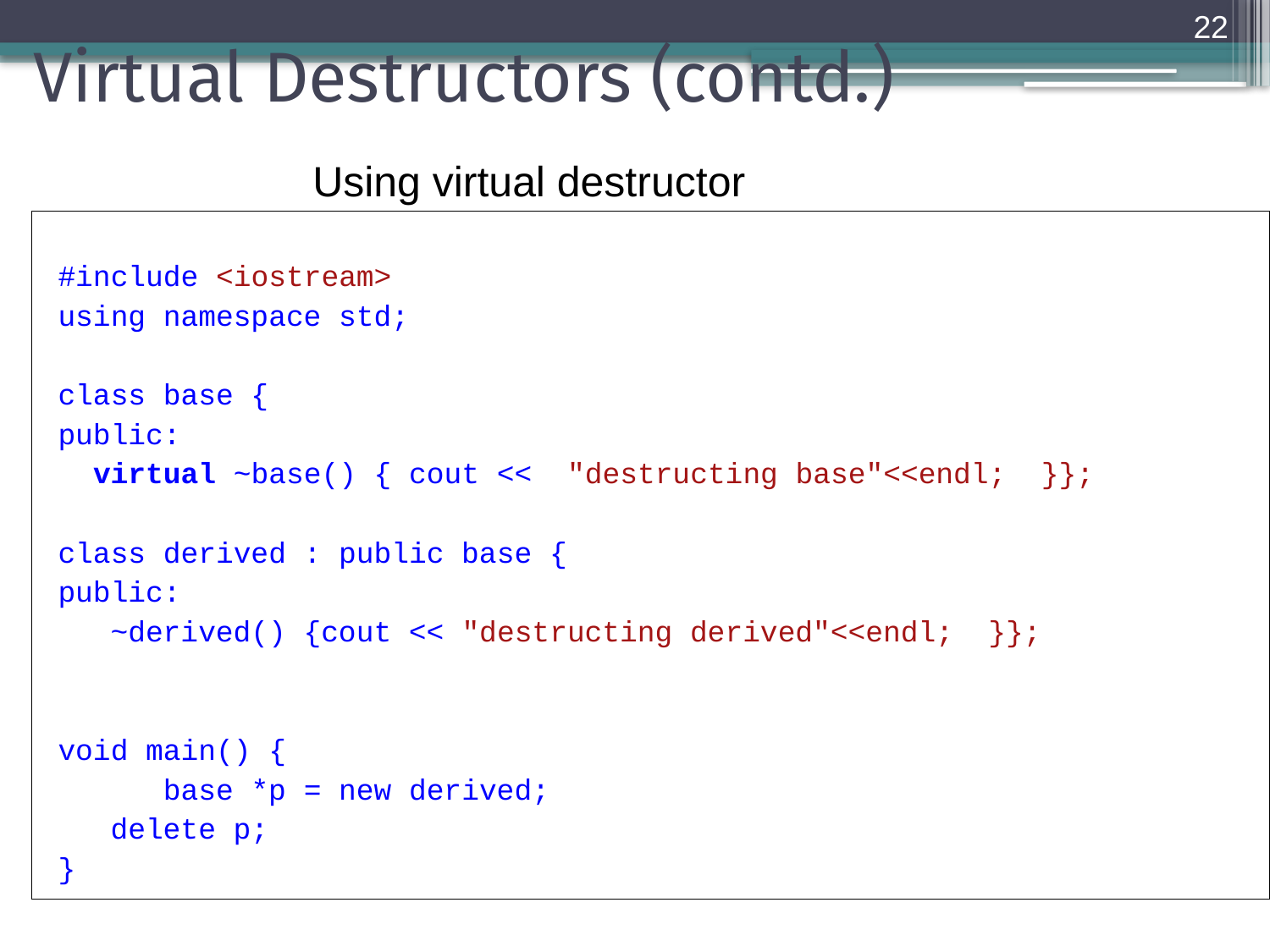

# Virtual Destructors (contd.)
22

Using virtual destructor

#include <iostream>
using namespace std;

class base {
public:
  virtual ~base() { cout <<  "destructing base"<<endl;  }};

class derived : public base {
public:
   ~derived() {cout << "destructing derived"<<endl;  }};

void main() {
      base *p = new derived;
   delete p;
}